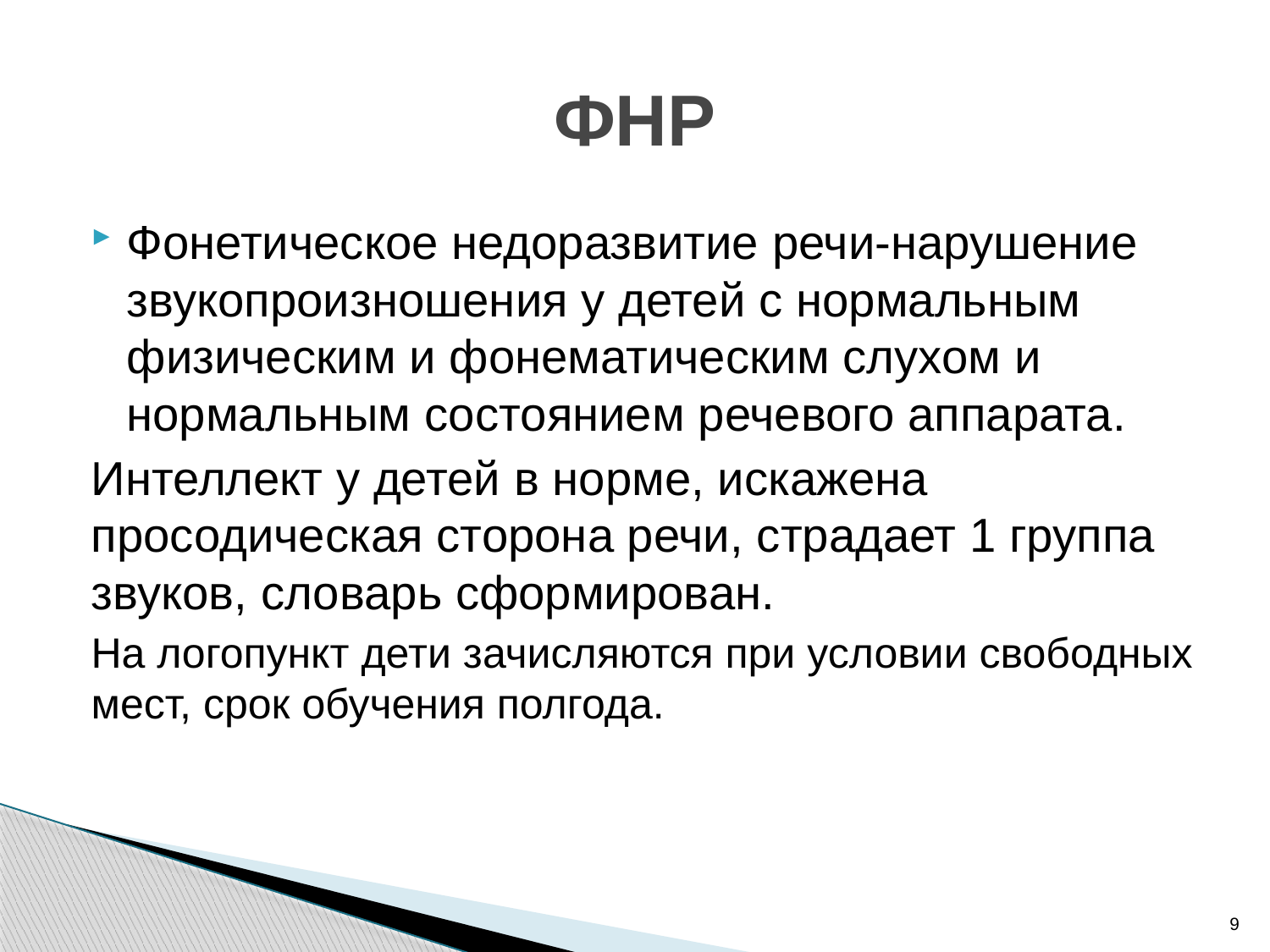

# ФНР
Фонетическое недоразвитие речи-нарушение звукопроизношения у детей с нормальным физическим и фонематическим слухом и нормальным состоянием речевого аппарата.
Интеллект у детей в норме, искажена просодическая сторона речи, страдает 1 группа звуков, словарь сформирован.
На логопункт дети зачисляются при условии свободных мест, срок обучения полгода.

9